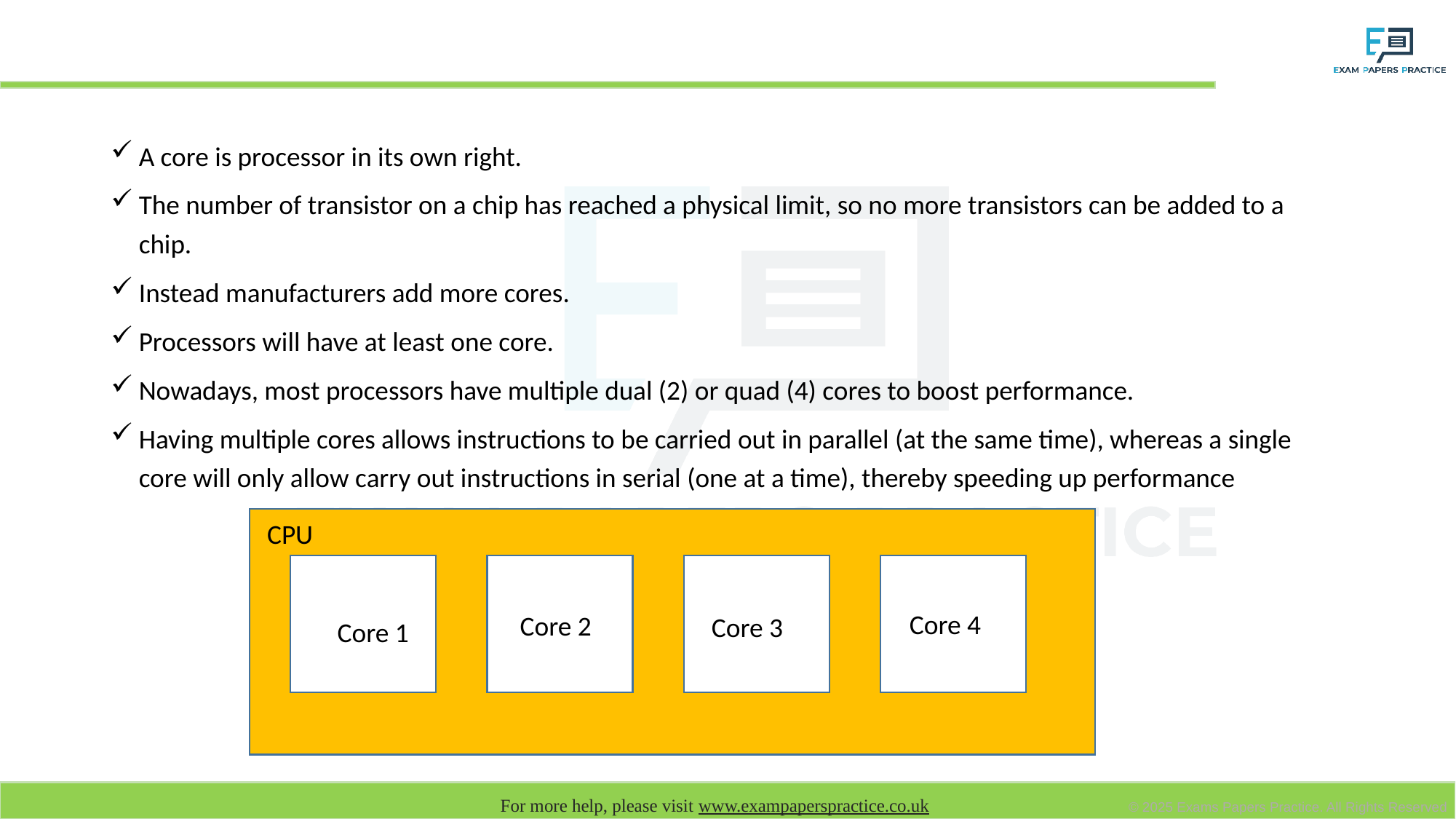

# Number of processor cores
A core is processor in its own right.
The number of transistor on a chip has reached a physical limit, so no more transistors can be added to a chip.
Instead manufacturers add more cores.
Processors will have at least one core.
Nowadays, most processors have multiple dual (2) or quad (4) cores to boost performance.
Having multiple cores allows instructions to be carried out in parallel (at the same time), whereas a single core will only allow carry out instructions in serial (one at a time), thereby speeding up performance

CPU

Core 4
Core 2
Core 3
Core 1